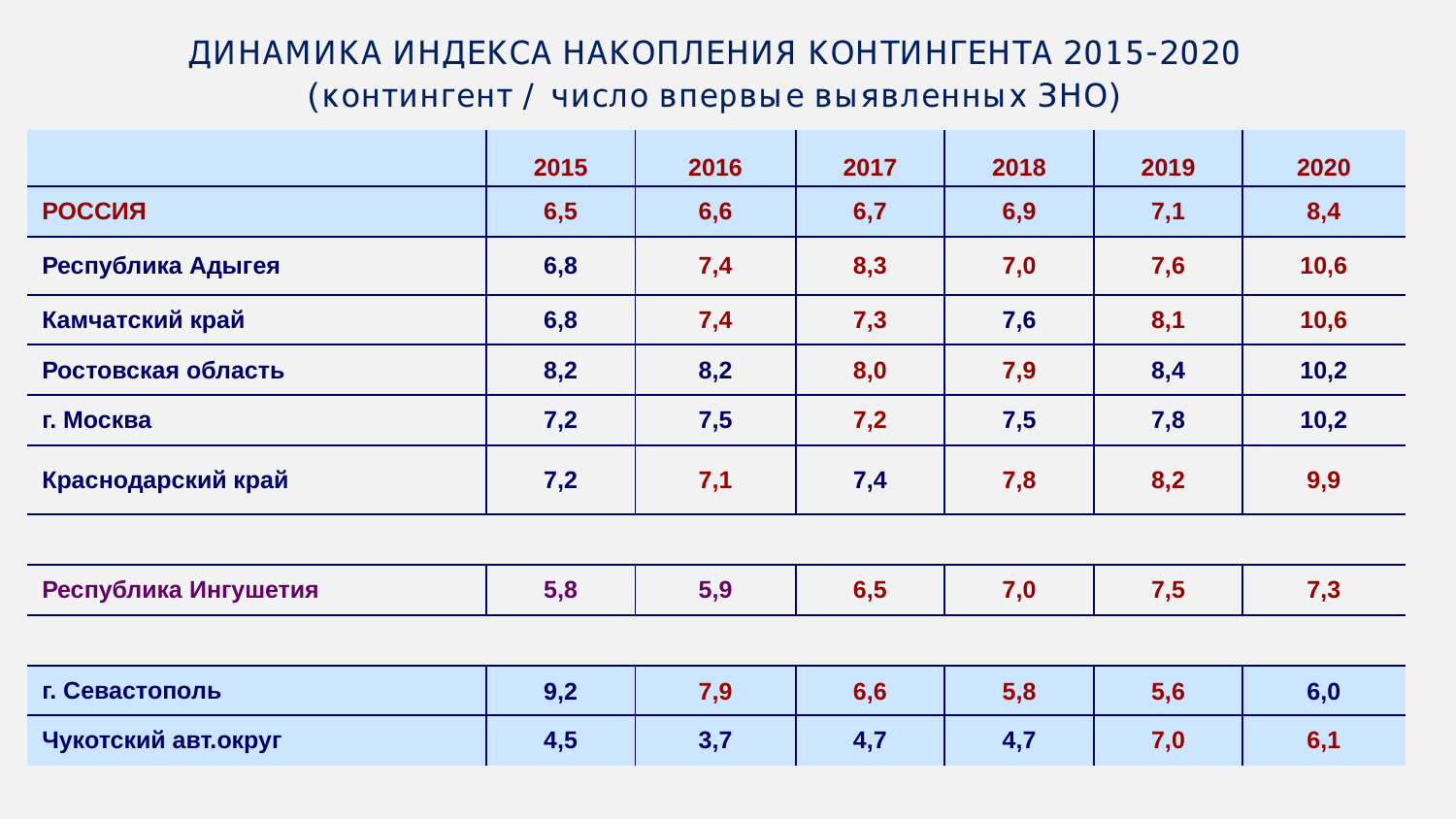

ДИНАМИКА ИНДЕКСА НАКОПЛЕНИЯ КОНТИНГЕНТА 2015-2020
(контингент / число впервые выявленных ЗНО)
|  | 2015 | 2016 | 2017 | 2018 | 2019 | 2020 |
| --- | --- | --- | --- | --- | --- | --- |
| РОССИЯ | 6,5 | 6,6 | 6,7 | 6,9 | 7,1 | 8,4 |
| Республика Адыгея | 6,8 | 7,4 | 8,3 | 7,0 | 7,6 | 10,6 |
| Камчатский край | 6,8 | 7,4 | 7,3 | 7,6 | 8,1 | 10,6 |
| Ростовская область | 8,2 | 8,2 | 8,0 | 7,9 | 8,4 | 10,2 |
| г. Москва | 7,2 | 7,5 | 7,2 | 7,5 | 7,8 | 10,2 |
| Краснодарский край | 7,2 | 7,1 | 7,4 | 7,8 | 8,2 | 9,9 |
|  |  |  |  |  |  |  |
| Республика Ингушетия | 5,8 | 5,9 | 6,5 | 7,0 | 7,5 | 7,3 |
|  |  |  |  |  |  |  |
| г. Севастополь | 9,2 | 7,9 | 6,6 | 5,8 | 5,6 | 6,0 |
| Чукотский авт.округ | 4,5 | 3,7 | 4,7 | 4,7 | 7,0 | 6,1 |